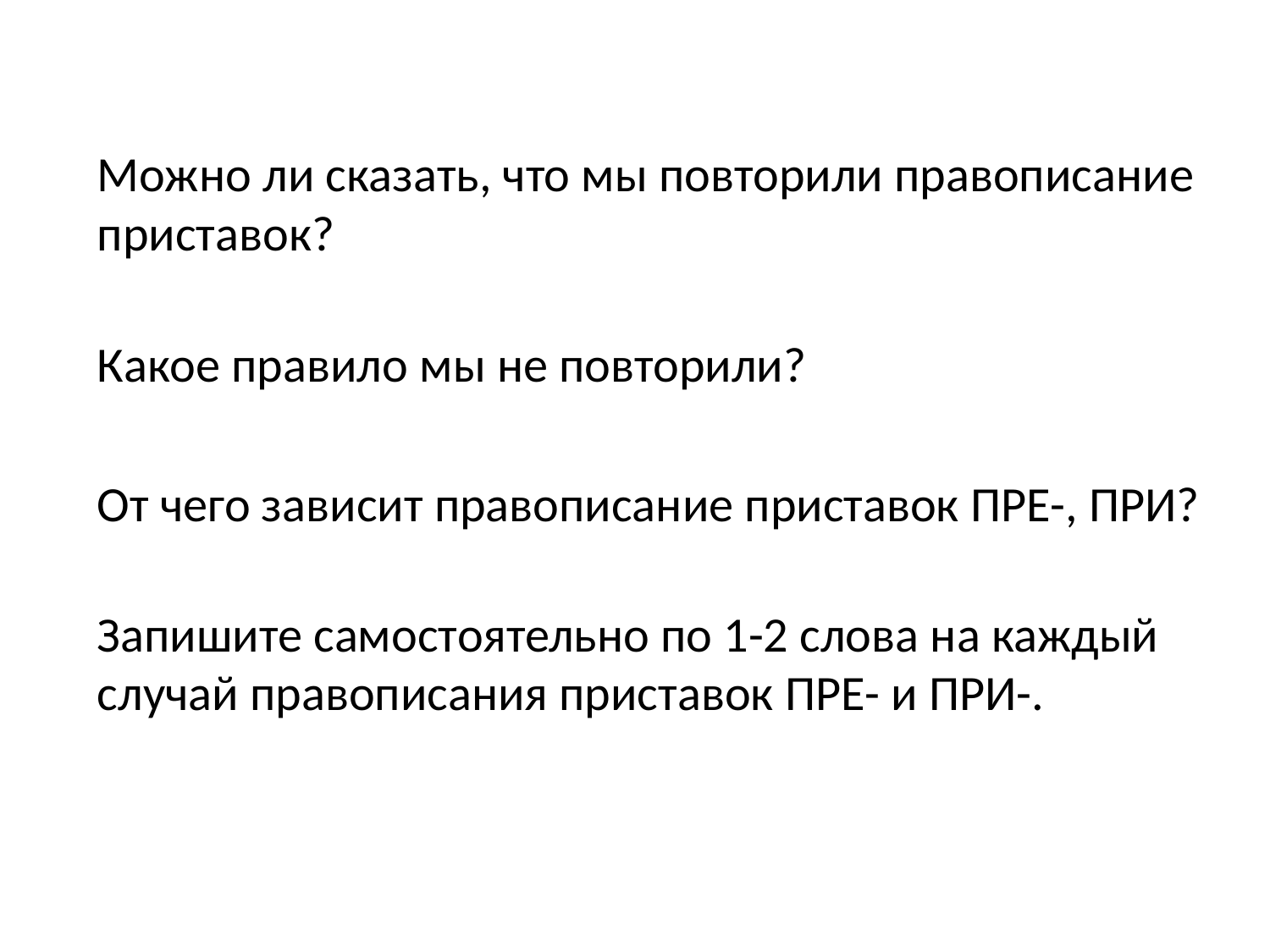

Можно ли сказать, что мы повторили правописание приставок?

Какое правило мы не повторили?
От чего зависит правописание приставок ПРЕ-, ПРИ?
Запишите самостоятельно по 1-2 слова на каждый случай правописания приставок ПРЕ- и ПРИ-.